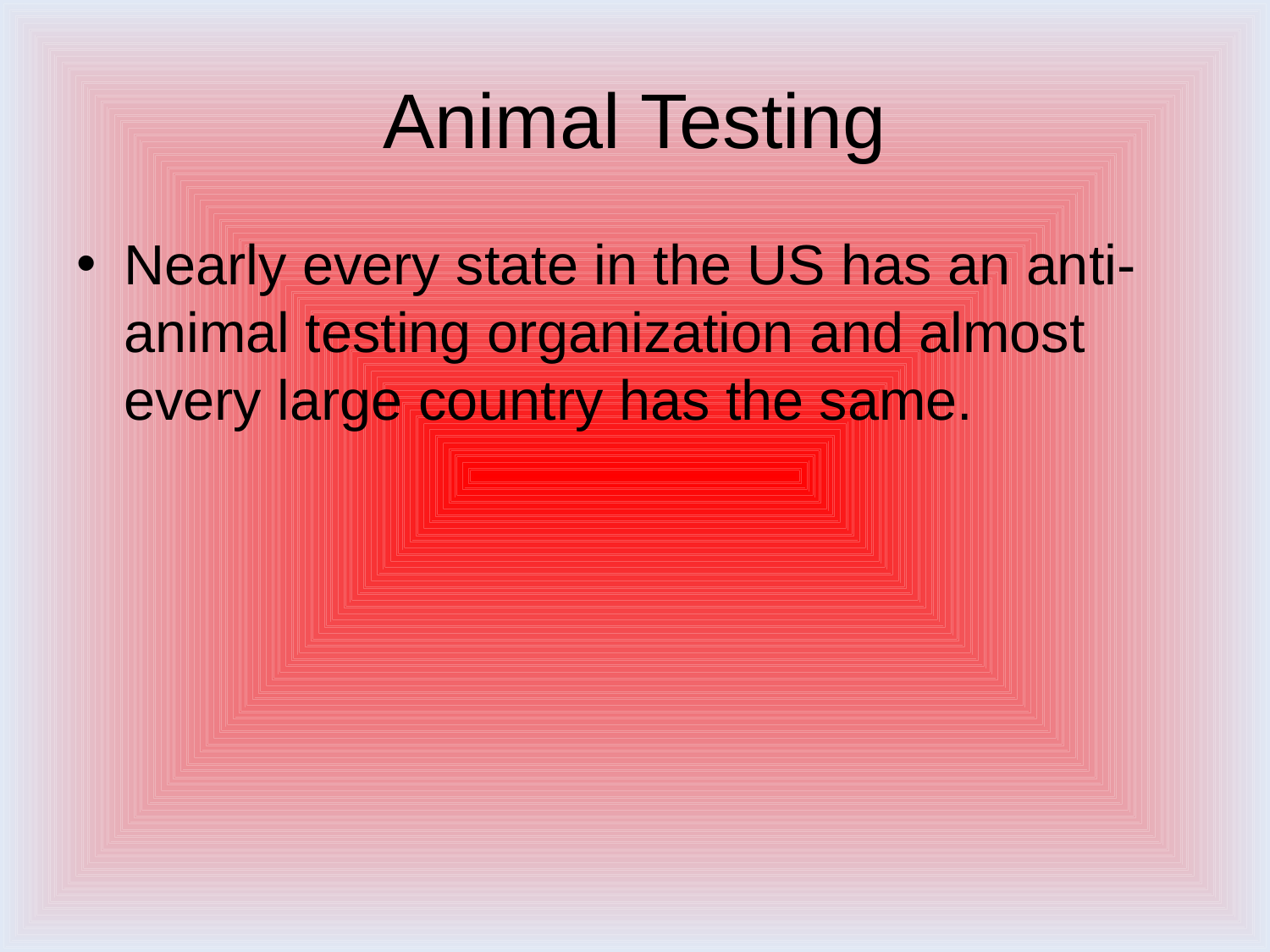

# Animal Testing
Nearly every state in the US has an anti-animal testing organization and almost every large country has the same.